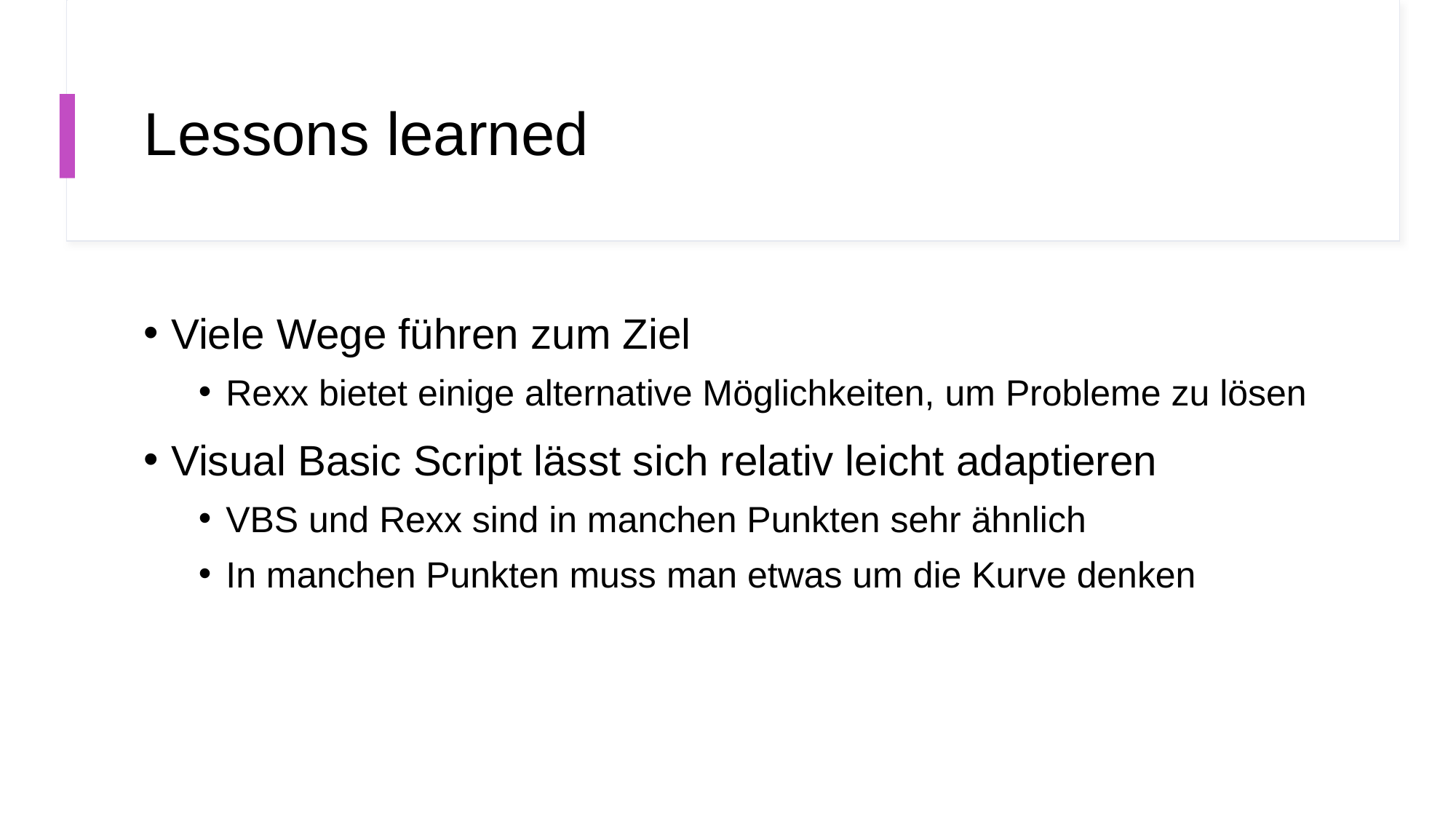

# Lessons learned
Viele Wege führen zum Ziel
Rexx bietet einige alternative Möglichkeiten, um Probleme zu lösen
Visual Basic Script lässt sich relativ leicht adaptieren
VBS und Rexx sind in manchen Punkten sehr ähnlich
In manchen Punkten muss man etwas um die Kurve denken